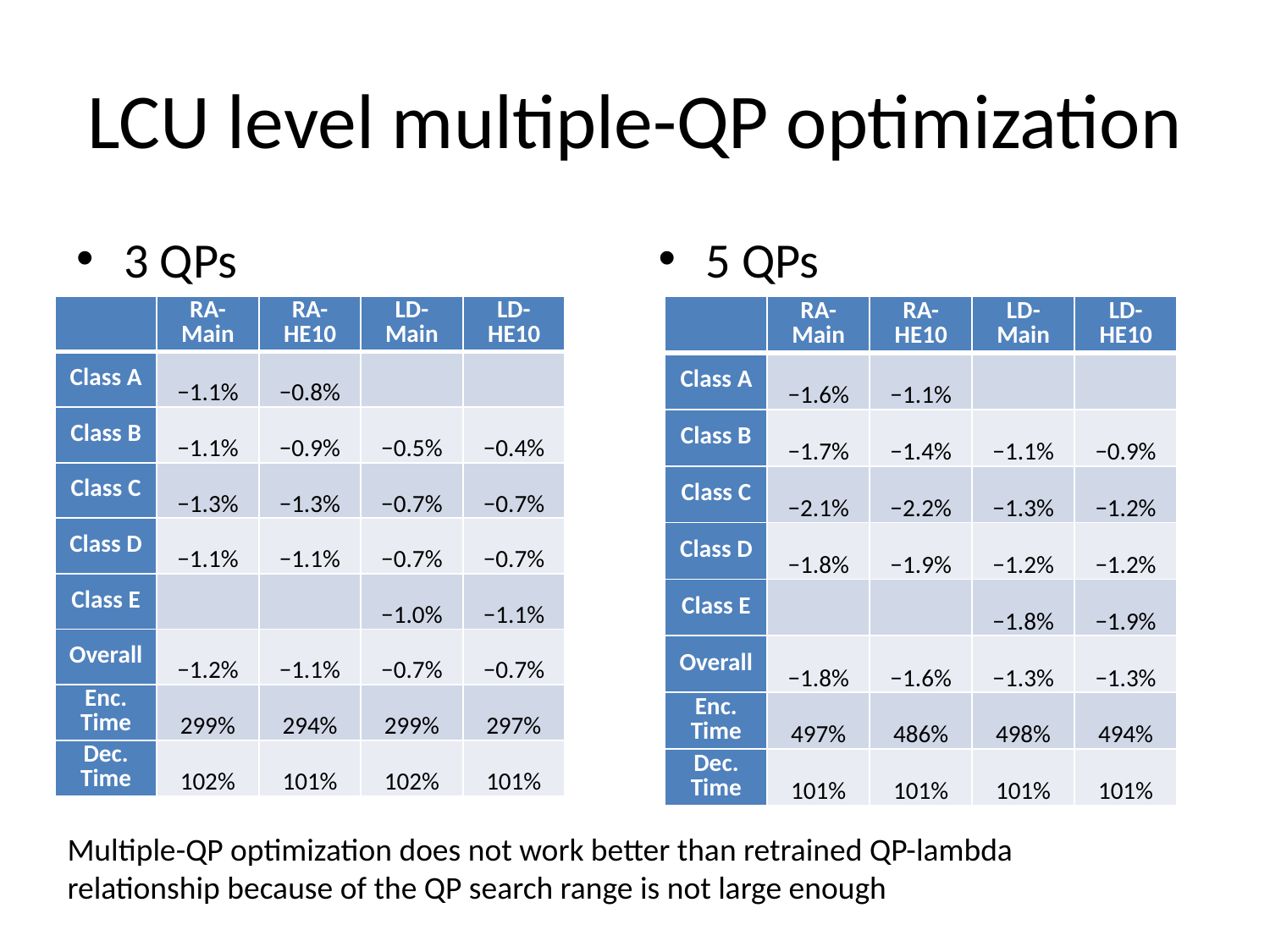

# LCU level multiple-QP optimization
3 QPs
5 QPs
|  | RA-Main | RA-HE10 | LD-Main | LD-HE10 |
| --- | --- | --- | --- | --- |
| Class A | −1.1% | −0.8% |  |  |
| Class B | −1.1% | −0.9% | −0.5% | −0.4% |
| Class C | −1.3% | −1.3% | −0.7% | −0.7% |
| Class D | −1.1% | −1.1% | −0.7% | −0.7% |
| Class E |  |  | −1.0% | −1.1% |
| Overall | −1.2% | −1.1% | −0.7% | −0.7% |
| Enc. Time | 299% | 294% | 299% | 297% |
| Dec. Time | 102% | 101% | 102% | 101% |
|  | RA-Main | RA-HE10 | LD-Main | LD-HE10 |
| --- | --- | --- | --- | --- |
| Class A | −1.6% | −1.1% |  |  |
| Class B | −1.7% | −1.4% | −1.1% | −0.9% |
| Class C | −2.1% | −2.2% | −1.3% | −1.2% |
| Class D | −1.8% | −1.9% | −1.2% | −1.2% |
| Class E |  |  | −1.8% | −1.9% |
| Overall | −1.8% | −1.6% | −1.3% | −1.3% |
| Enc. Time | 497% | 486% | 498% | 494% |
| Dec. Time | 101% | 101% | 101% | 101% |
Multiple-QP optimization does not work better than retrained QP-lambda relationship because of the QP search range is not large enough